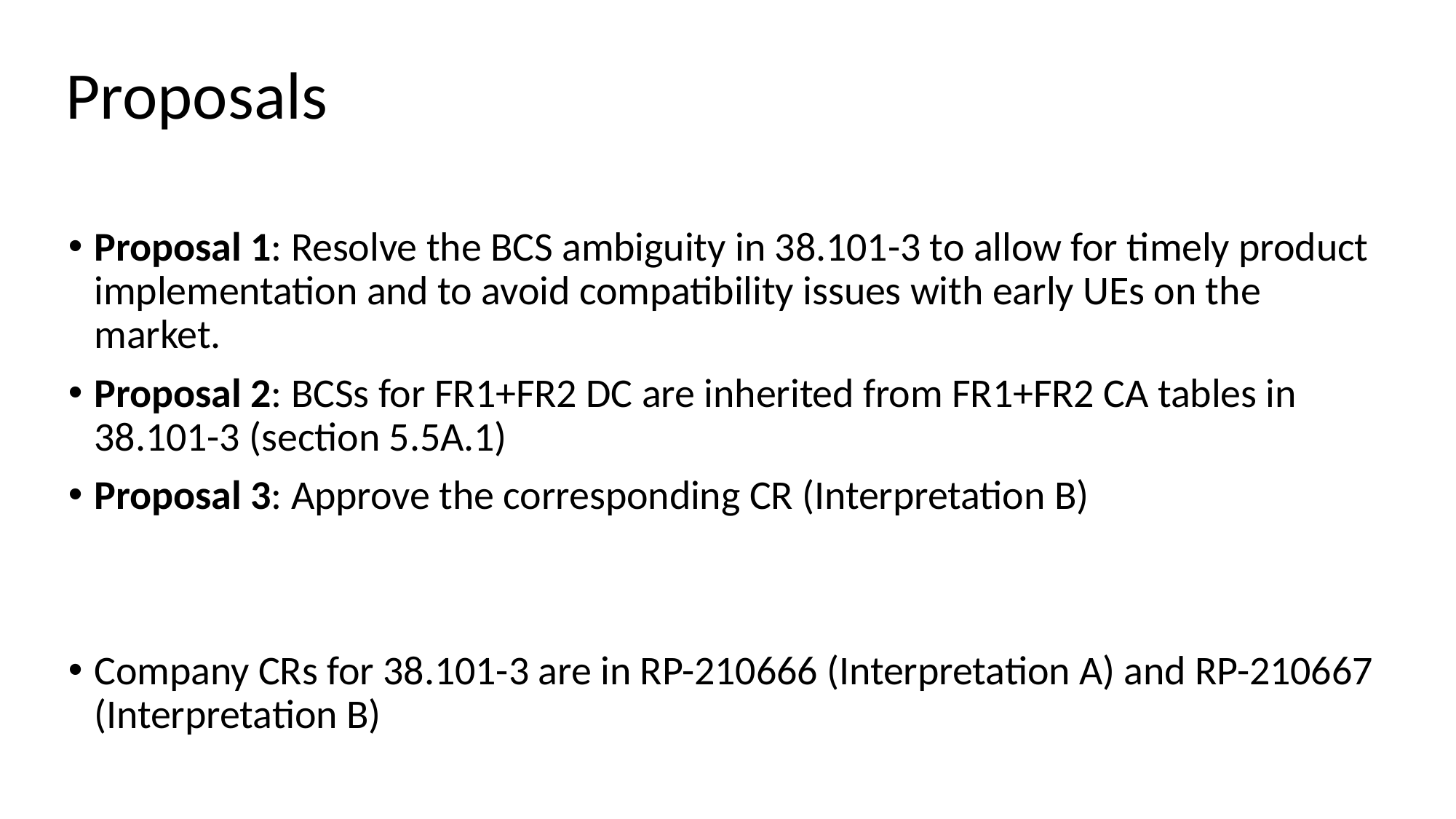

# Proposals
Proposal 1: Resolve the BCS ambiguity in 38.101-3 to allow for timely product implementation and to avoid compatibility issues with early UEs on the market.
Proposal 2: BCSs for FR1+FR2 DC are inherited from FR1+FR2 CA tables in 38.101-3 (section 5.5A.1)
Proposal 3: Approve the corresponding CR (Interpretation B)

Company CRs for 38.101-3 are in RP-210666 (Interpretation A) and RP-210667 (Interpretation B)